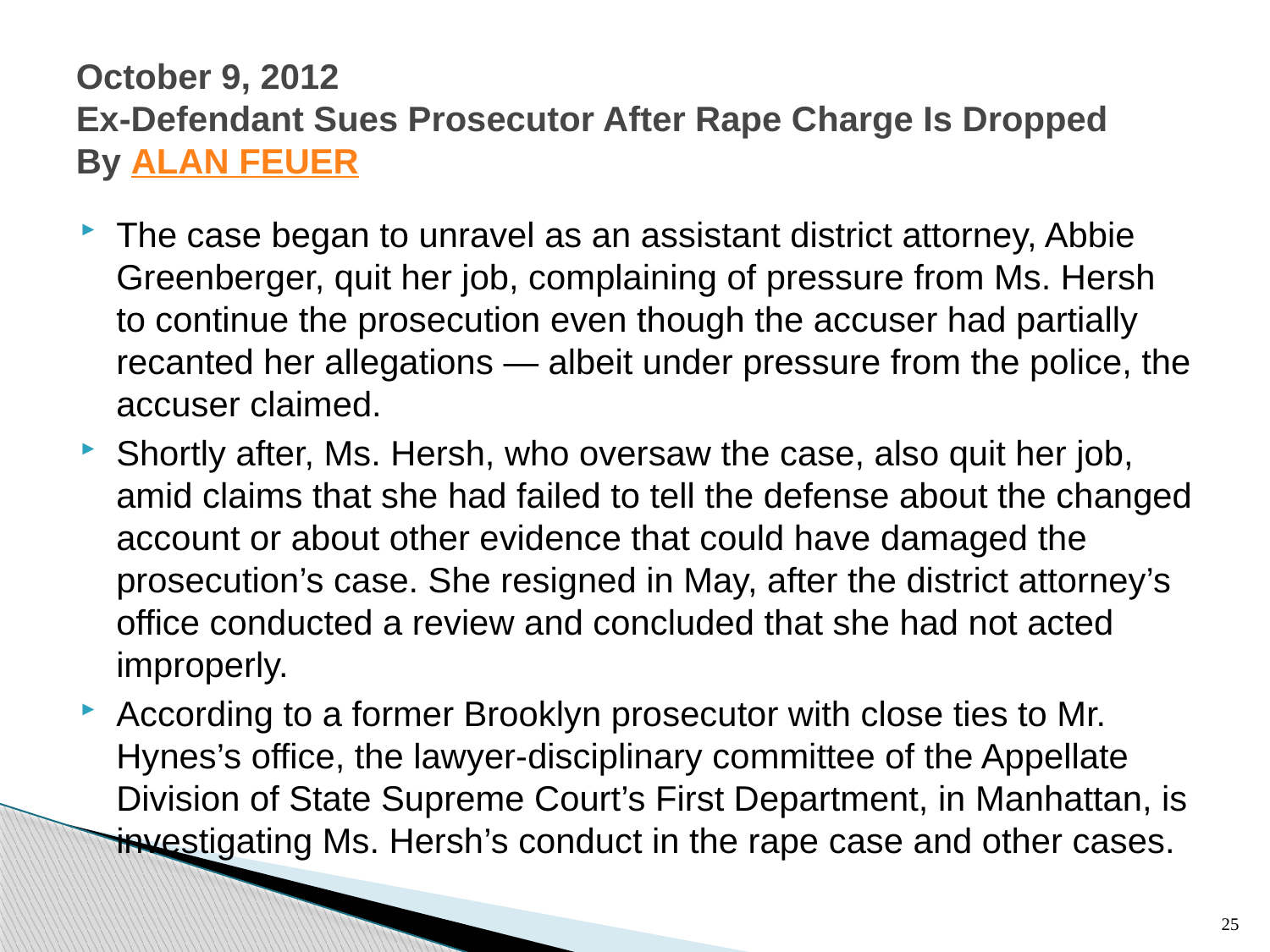

# October 9, 2012 Ex-Defendant Sues Prosecutor After Rape Charge Is Dropped By ALAN FEUER
The case began to unravel as an assistant district attorney, Abbie Greenberger, quit her job, complaining of pressure from Ms. Hersh to continue the prosecution even though the accuser had partially recanted her allegations — albeit under pressure from the police, the accuser claimed.
Shortly after, Ms. Hersh, who oversaw the case, also quit her job, amid claims that she had failed to tell the defense about the changed account or about other evidence that could have damaged the prosecution’s case. She resigned in May, after the district attorney’s office conducted a review and concluded that she had not acted improperly.
According to a former Brooklyn prosecutor with close ties to Mr. Hynes’s office, the lawyer-disciplinary committee of the Appellate Division of State Supreme Court’s First Department, in Manhattan, is investigating Ms. Hersh’s conduct in the rape case and other cases.
25